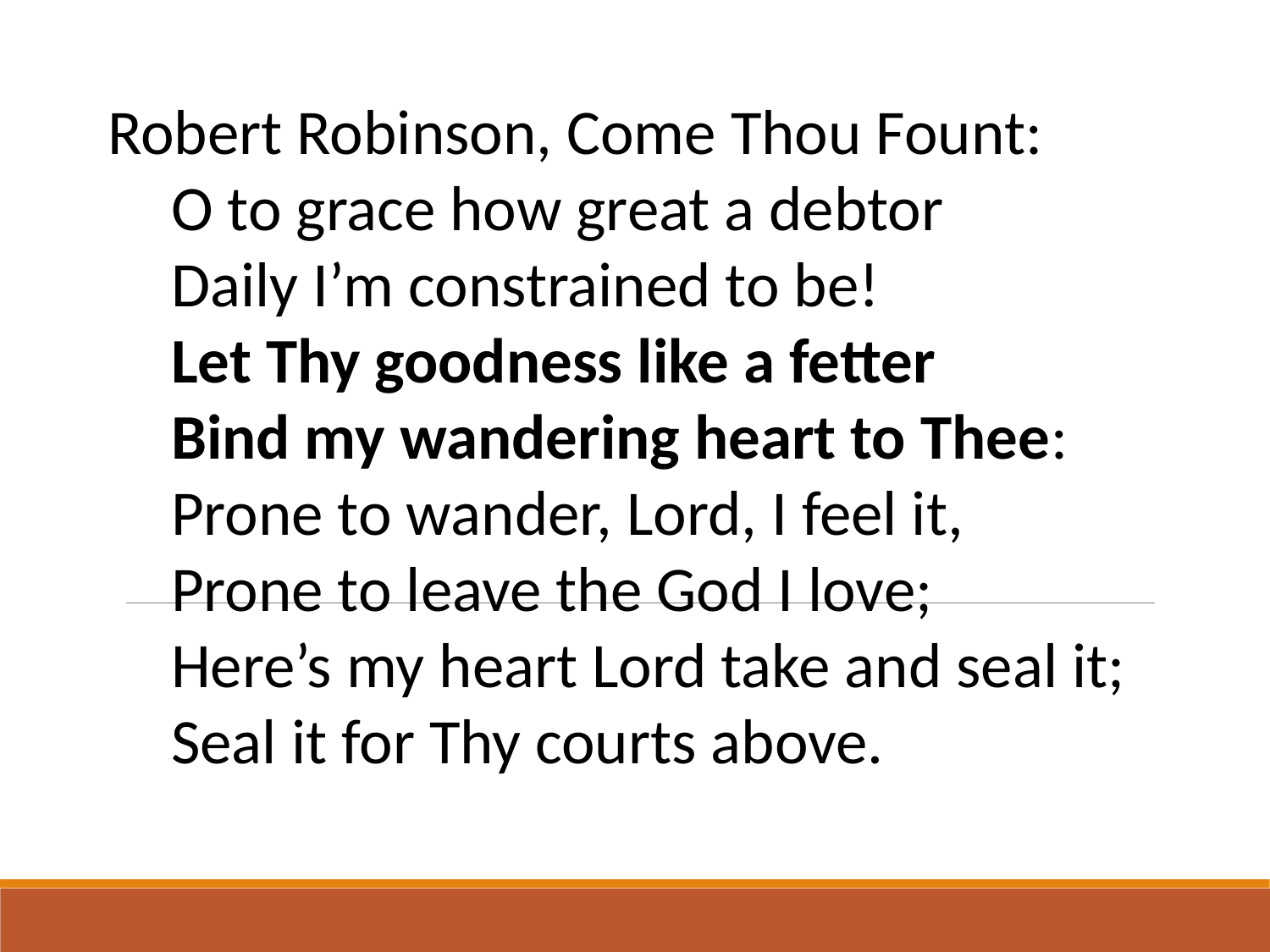

Robert Robinson, Come Thou Fount:
O to grace how great a debtor
Daily I’m constrained to be!
Let Thy goodness like a fetter
Bind my wandering heart to Thee:
Prone to wander, Lord, I feel it,
Prone to leave the God I love;
Here’s my heart Lord take and seal it;
Seal it for Thy courts above.